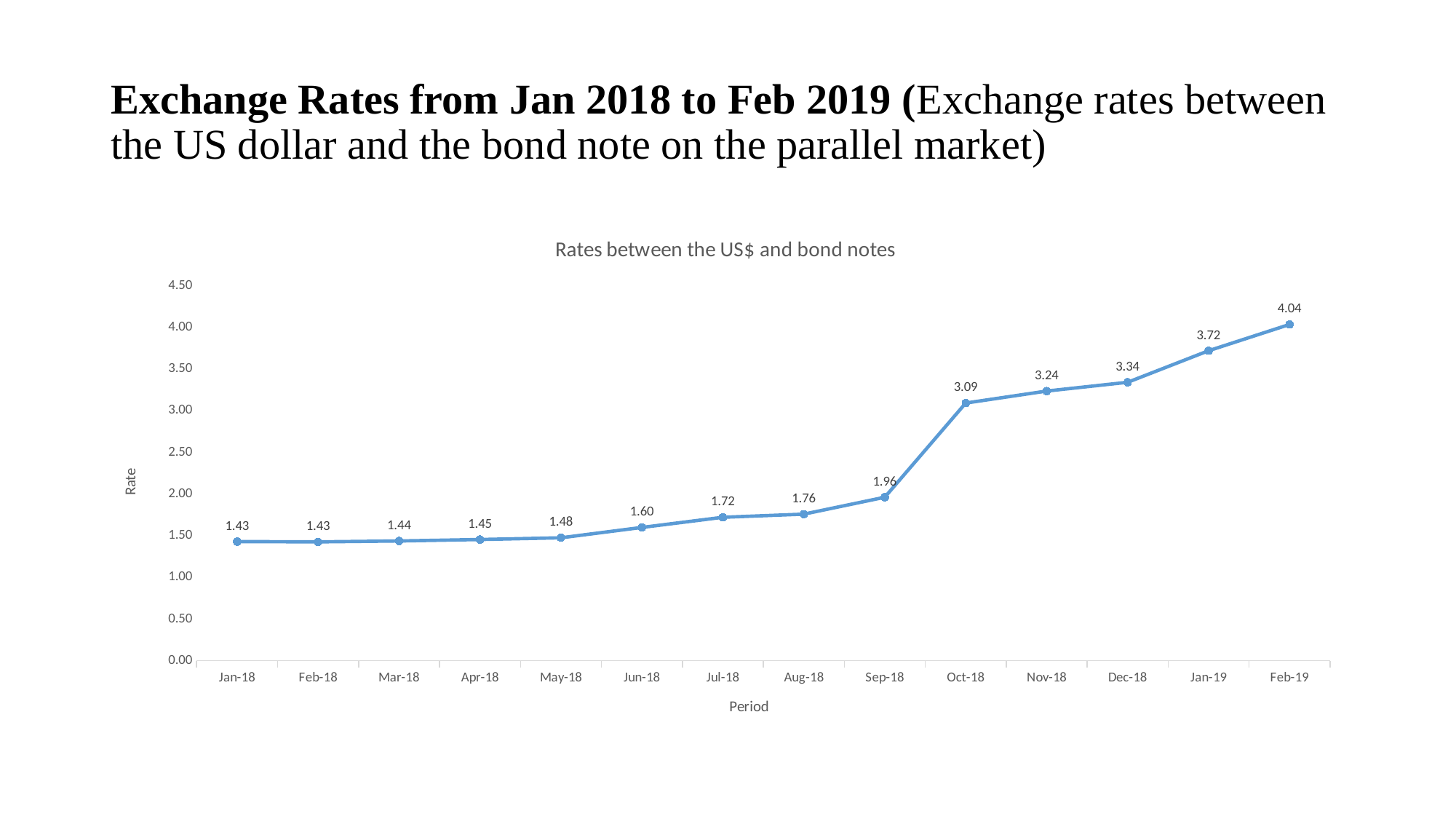

# Exchange Rates from Jan 2018 to Feb 2019 (Exchange rates between the US dollar and the bond note on the parallel market)

### Chart: Rates between the US$ and bond notes

| Category | Rate  |
|---|---|
| 43101 | 1.43 |
| 43132 | 1.4262500000000002 |
| 43160 | 1.4373809523809526 |
| 43191 | 1.454761904761905 |
| 43221 | 1.4756521739130437 |
| 43252 | 1.5999999999999996 |
| 43282 | 1.7215909090909087 |
| 43313 | 1.759347826086956 |
| 43344 | 1.9617499999999999 |
| 43374 | 3.0923913043478253 |
| 43405 | 3.236363636363636 |
| 43435 | 3.3416666666666672 |
| 43466 | 3.7204545454545452 |
| 43497 | 4.035526315789473 |